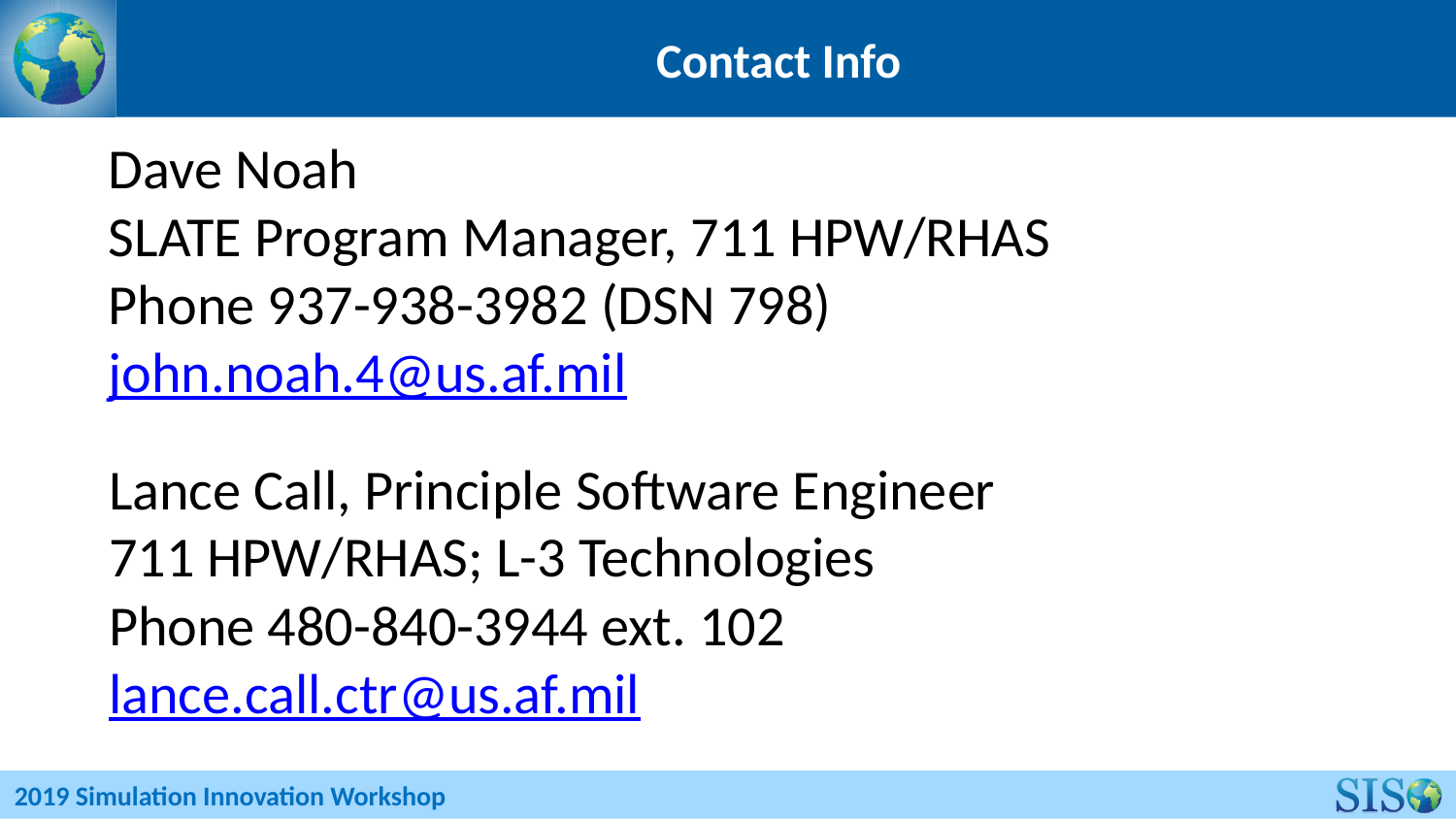

# Contact Info
Dave Noah
SLATE Program Manager, 711 HPW/RHAS
Phone 937-938-3982 (DSN 798)
john.noah.4@us.af.mil
Lance Call, Principle Software Engineer
711 HPW/RHAS; L-3 Technologies
Phone 480-840-3944 ext. 102
lance.call.ctr@us.af.mil